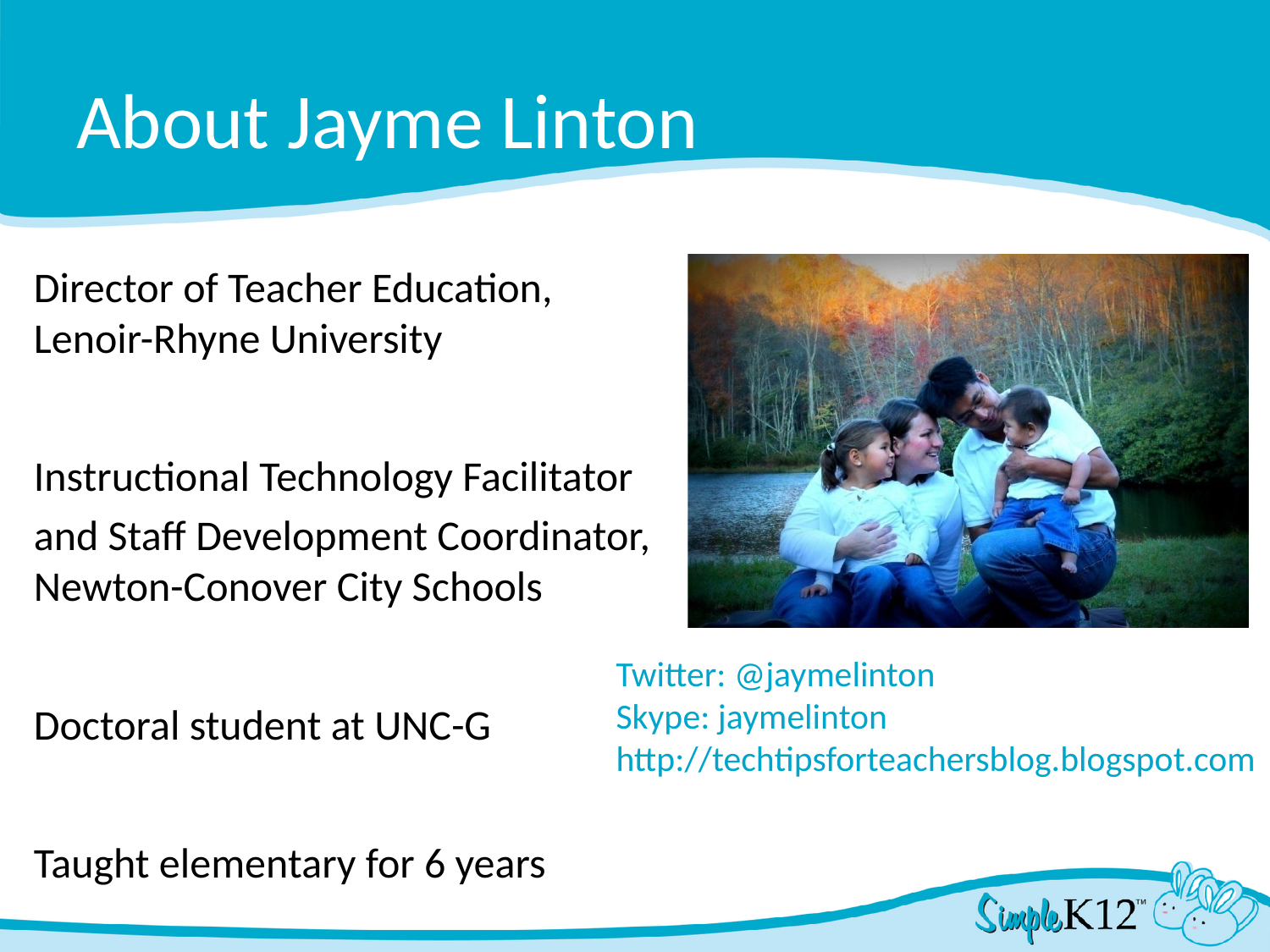

# About Jayme Linton
Director of Teacher Education, Lenoir-Rhyne University

Instructional Technology Facilitator
and Staff Development Coordinator, Newton-Conover City Schools

Doctoral student at UNC-G

Taught elementary for 6 years

Instructional Coach for 3 years

Twitter: @jaymelinton
Skype: jaymelinton
http://techtipsforteachersblog.blogspot.com